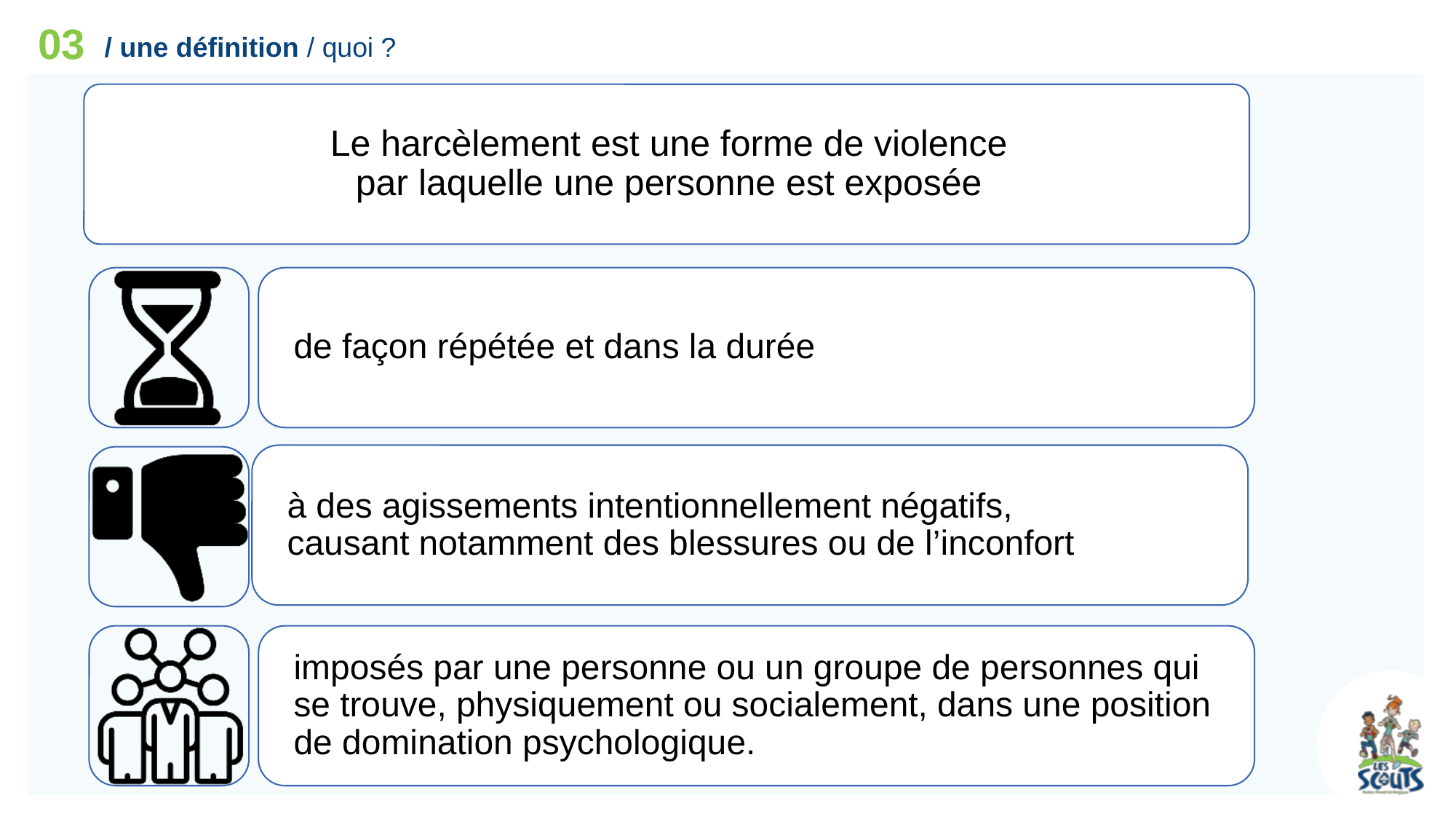

03
/ une définition / quoi ?
Le harcèlement est une forme de violence
par laquelle une personne est exposée
de façon répétée et dans la durée
à des agissements intentionnellement négatifs,
causant notamment des blessures ou de l’inconfort
imposés par une personne ou un groupe de personnes qui se trouve, physiquement ou socialement, dans une position de domination psychologique.